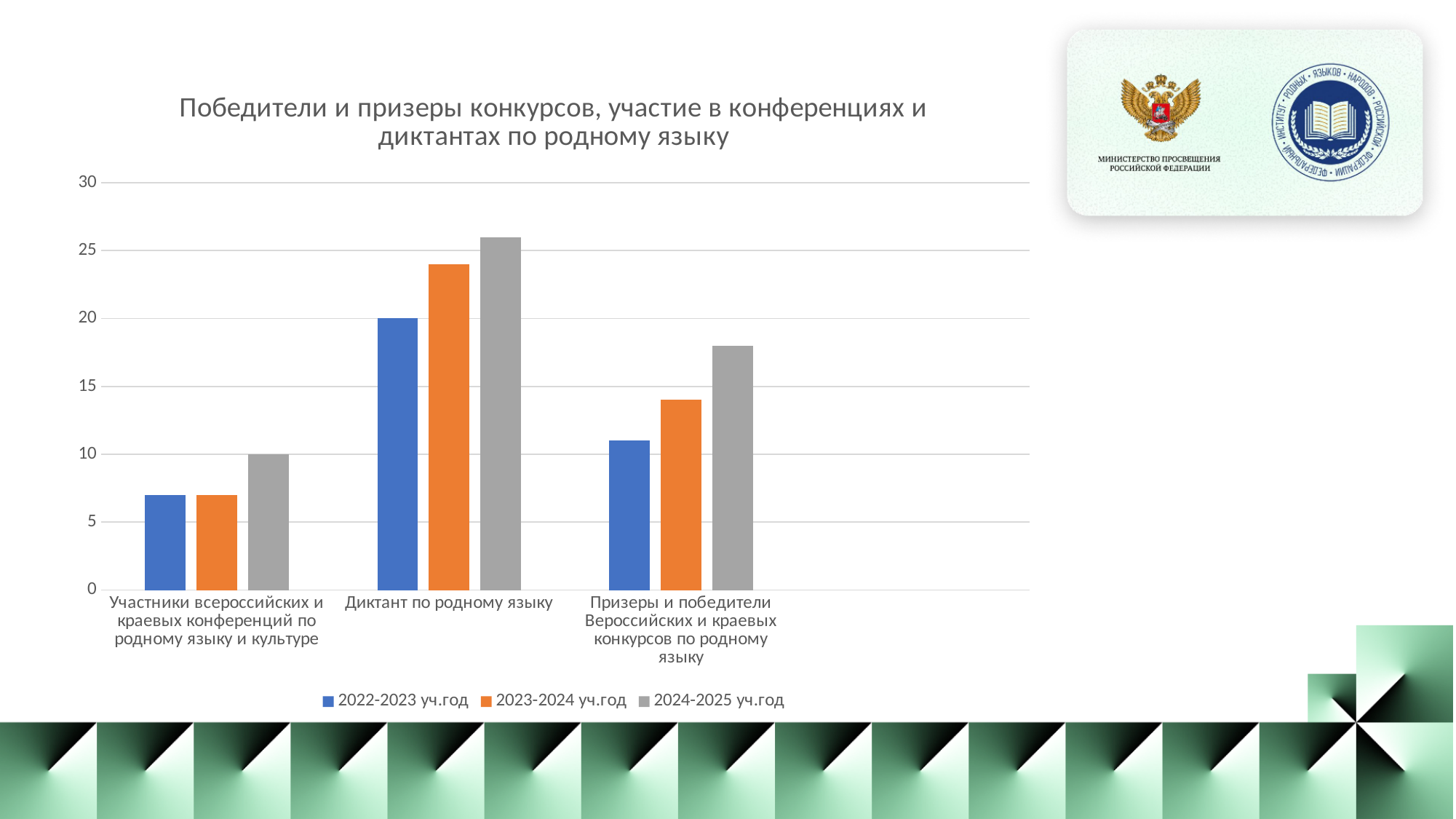

### Chart: Победители и призеры конкурсов, участие в конференциях и диктантах по родному языку

| Category | 2022-2023 уч.год | 2023-2024 уч.год | 2024-2025 уч.год |
|---|---|---|---|
| Участники всероссийских и краевых конференций по родному языку и культуре | 7.0 | 7.0 | 10.0 |
| Диктант по родному языку | 20.0 | 24.0 | 26.0 |
| Призеры и победители Вероссийских и краевых конкурсов по родному языку | 11.0 | 14.0 | 18.0 |